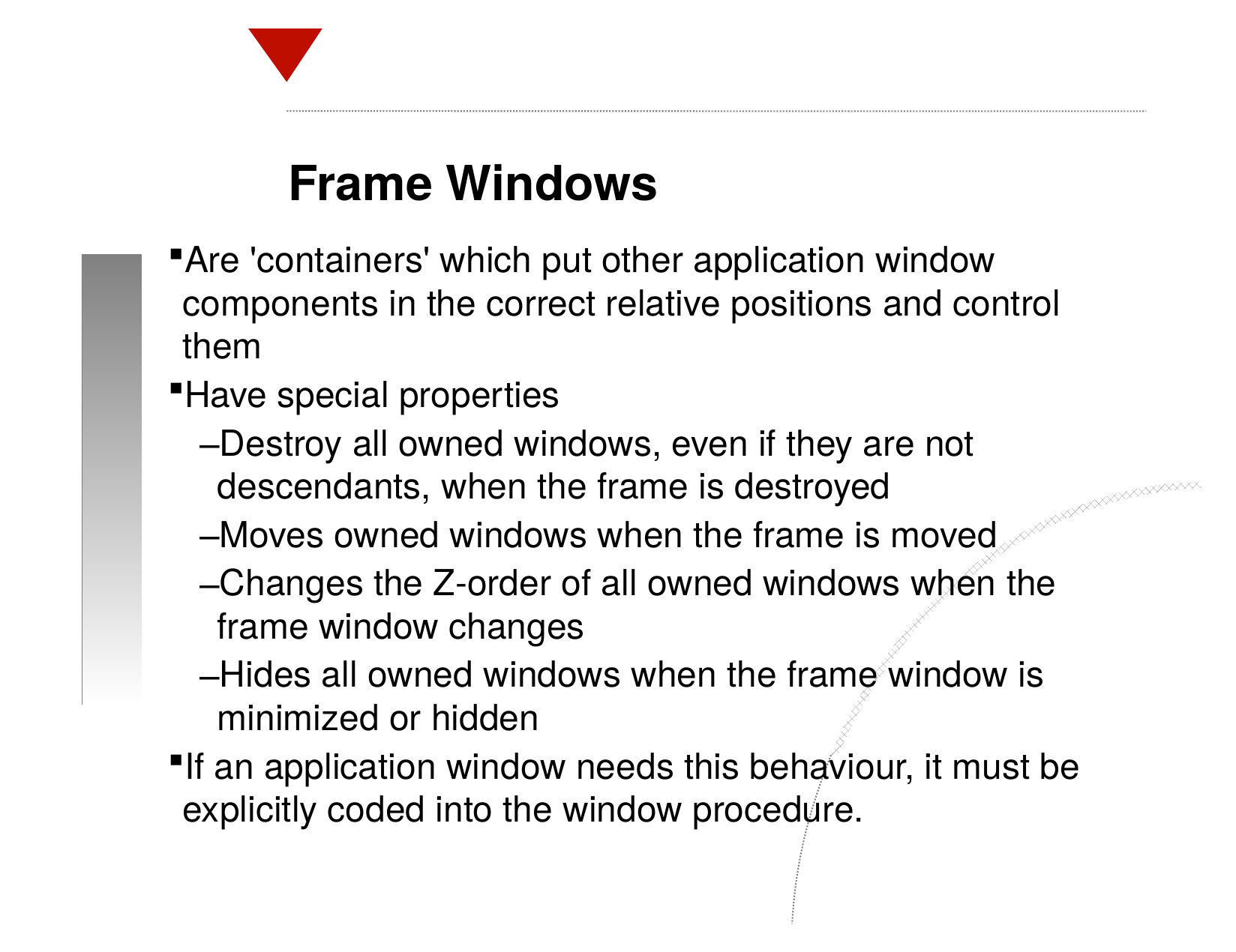

Frame Windows
Are 'containers' which put other application window components in the correct relative positions and control them
Have special properties
Destroy all owned windows, even if they are not descendants, when the frame is destroyed
Moves owned windows when the frame is moved
Changes the Z-order of all owned windows when the frame window changes
Hides all owned windows when the frame window is minimized or hidden
If an application window needs this behaviour, it must be explicitly coded into the window procedure.